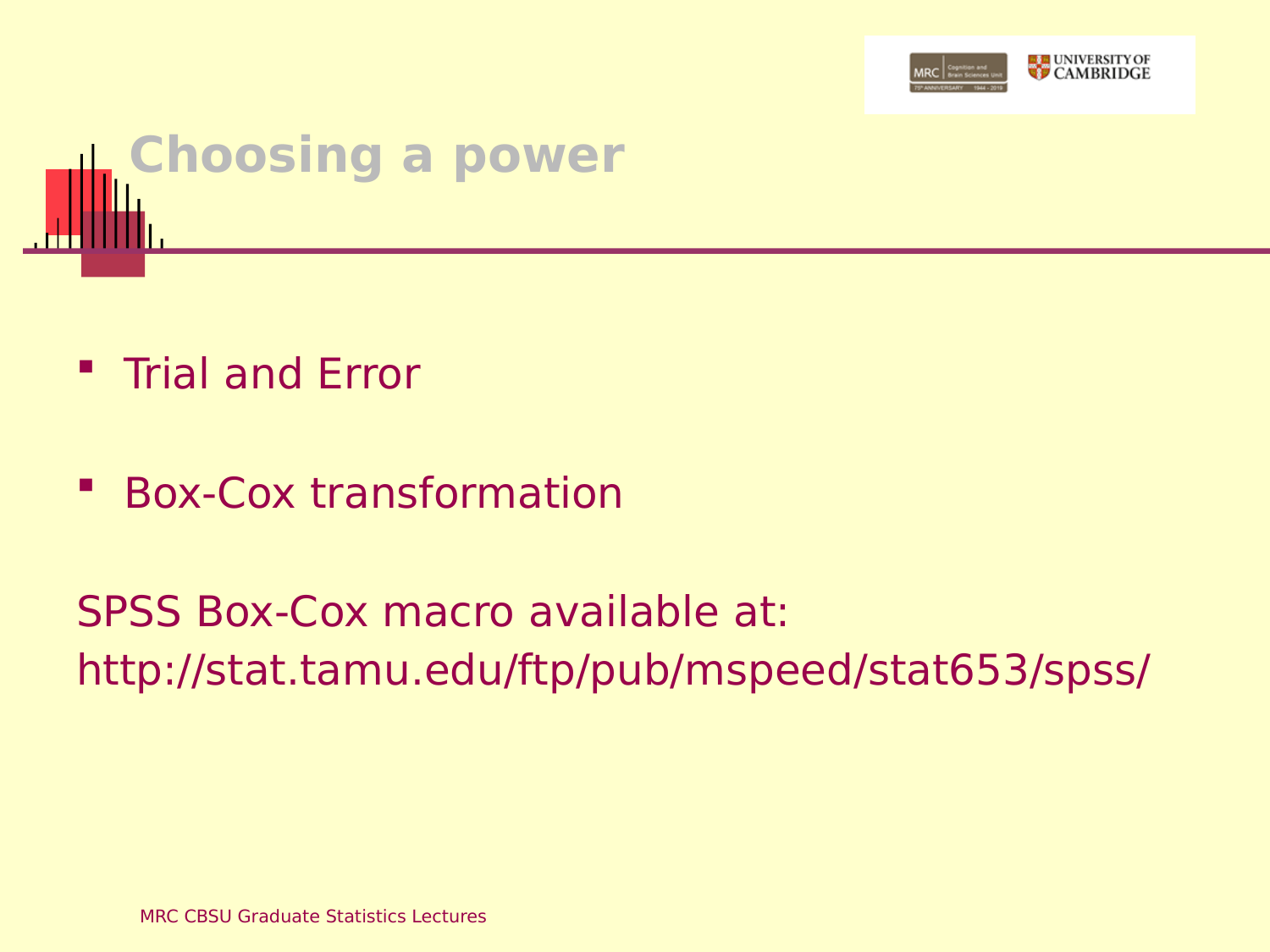

# Choosing a power

Trial and Error

Box-Cox transformation

SPSS Box-Cox macro available at:
http://stat.tamu.edu/ftp/pub/mspeed/stat653/spss/

MRC CBSU Graduate Statistics Lectures